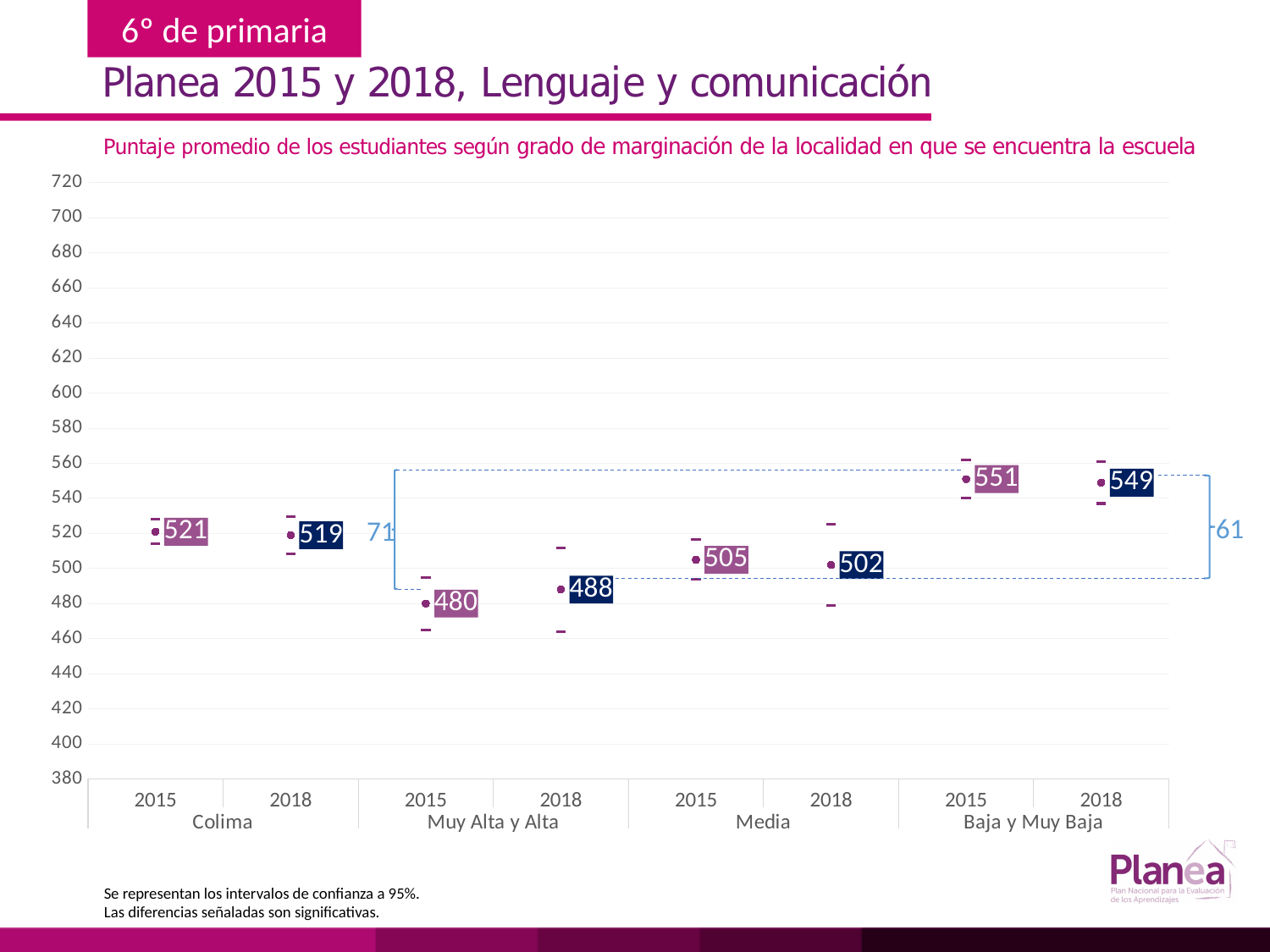

Planea 2015 y 2018, Lenguaje y comunicación

Puntaje promedio de los estudiantes según grado de marginación de la localidad en que se encuentra la escuela

### Chart

| Category |  |  |  |
|---|---|---|---|
| 2015 | 514.035 | 527.965 | 521.0 |
| 2018 | 508.453 | 529.547 | 519.0 |
| 2015 | 465.075 | 494.925 | 480.0 |
| 2018 | 464.12 | 511.88 | 488.0 |
| 2015 | 493.657 | 516.343 | 505.0 |
| 2018 | 478.916 | 525.084 | 502.0 |
| 2015 | 540.055 | 561.945 | 551.0 |
| 2018 | 537.06 | 560.94 | 549.0 |
71

61
Se representan los intervalos de confianza a 95%.
Las diferencias señaladas son significativas.